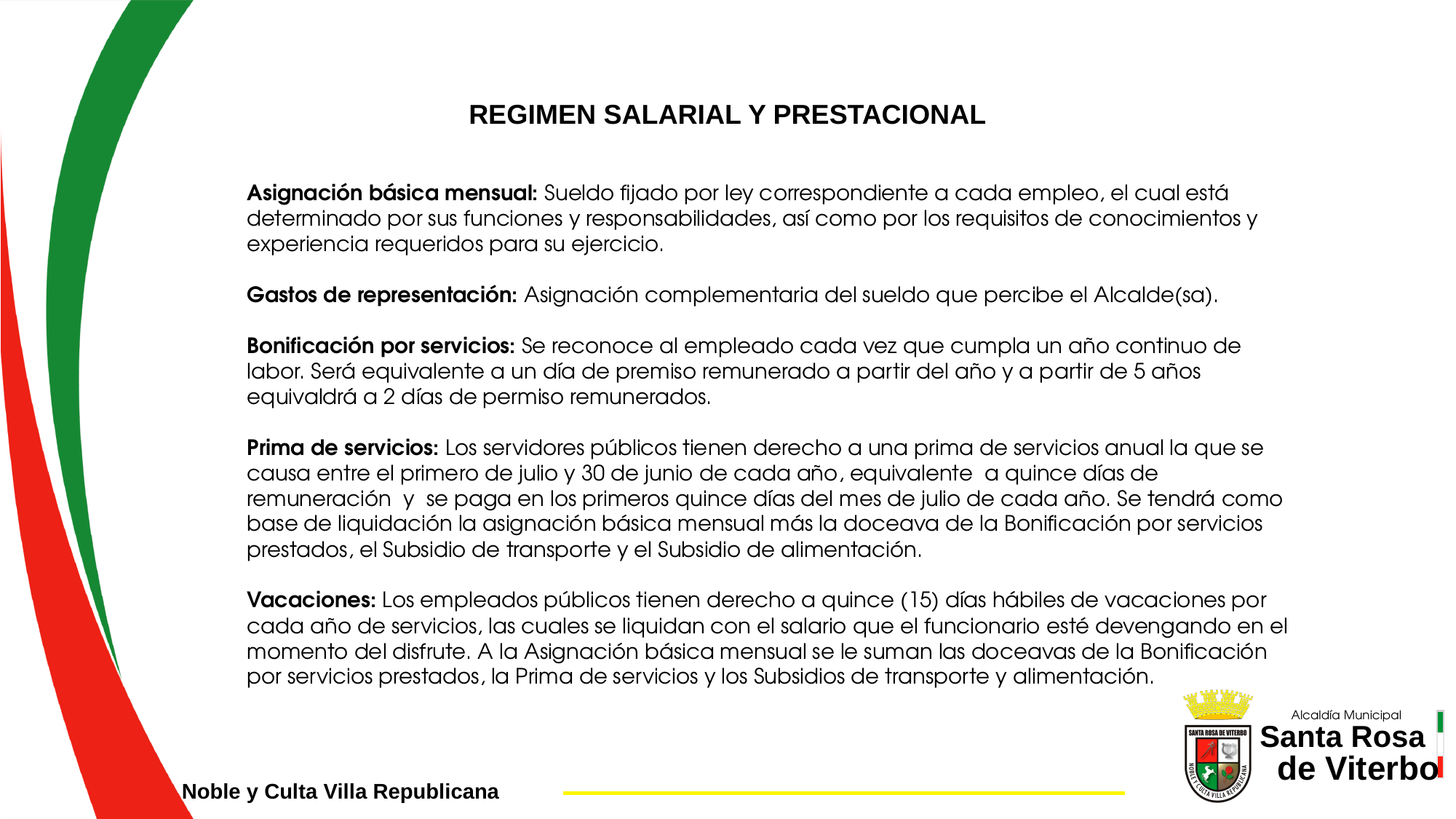

REGIMEN SALARIAL Y PRESTACIONAL
Asignación básica mensual: Sueldo fijado por ley correspondiente a cada empleo, el cual está determinado por sus funciones y responsabilidades, así como por los requisitos de conocimientos y experiencia requeridos para su ejercicio.

Gastos de representación: Asignación complementaria del sueldo que percibe el Alcalde(sa).

Bonificación por servicios: Se reconoce al empleado cada vez que cumpla un año continuo de labor. Será equivalente a un día de premiso remunerado a partir del año y a partir de 5 años equivaldrá a 2 días de permiso remunerados.

Prima de servicios: Los servidores públicos tienen derecho a una prima de servicios anual la que se causa entre el primero de julio y 30 de junio de cada año, equivalente  a quince días de remuneración  y  se paga en los primeros quince días del mes de julio de cada año. Se tendrá como base de liquidación la asignación básica mensual más la doceava de la Bonificación por servicios prestados, el Subsidio de transporte y el Subsidio de alimentación.

Vacaciones: Los empleados públicos tienen derecho a quince (15) días hábiles de vacaciones por cada año de servicios, las cuales se liquidan con el salario que el funcionario esté devengando en el momento del disfrute. A la Asignación básica mensual se le suman las doceavas de la Bonificación por servicios prestados, la Prima de servicios y los Subsidios de transporte y alimentación.